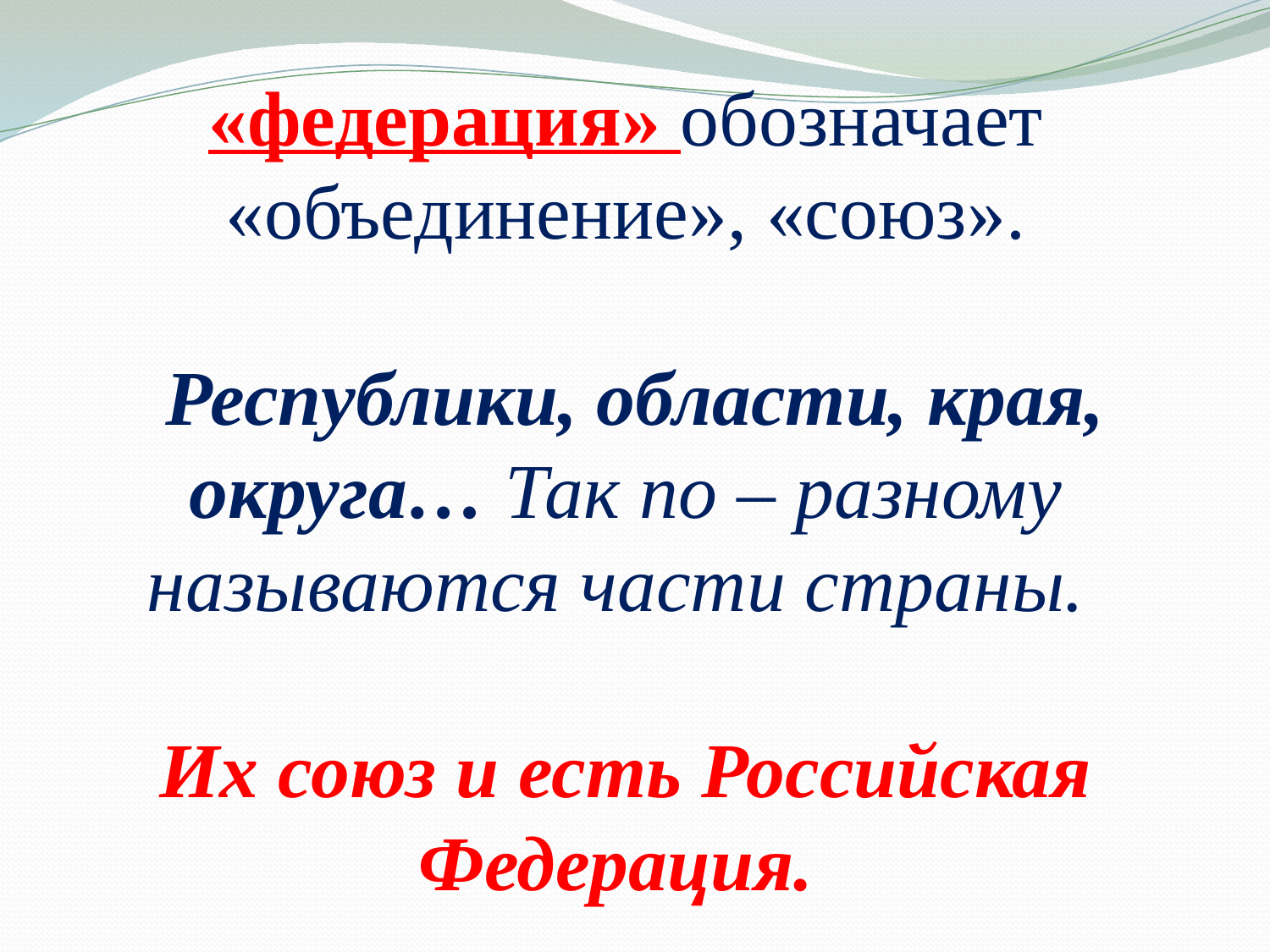

# «федерация» обозначает «объединение», «союз». Республики, области, края, округа… Так по – разному называются части страны. Их союз и есть Российская Федерация.